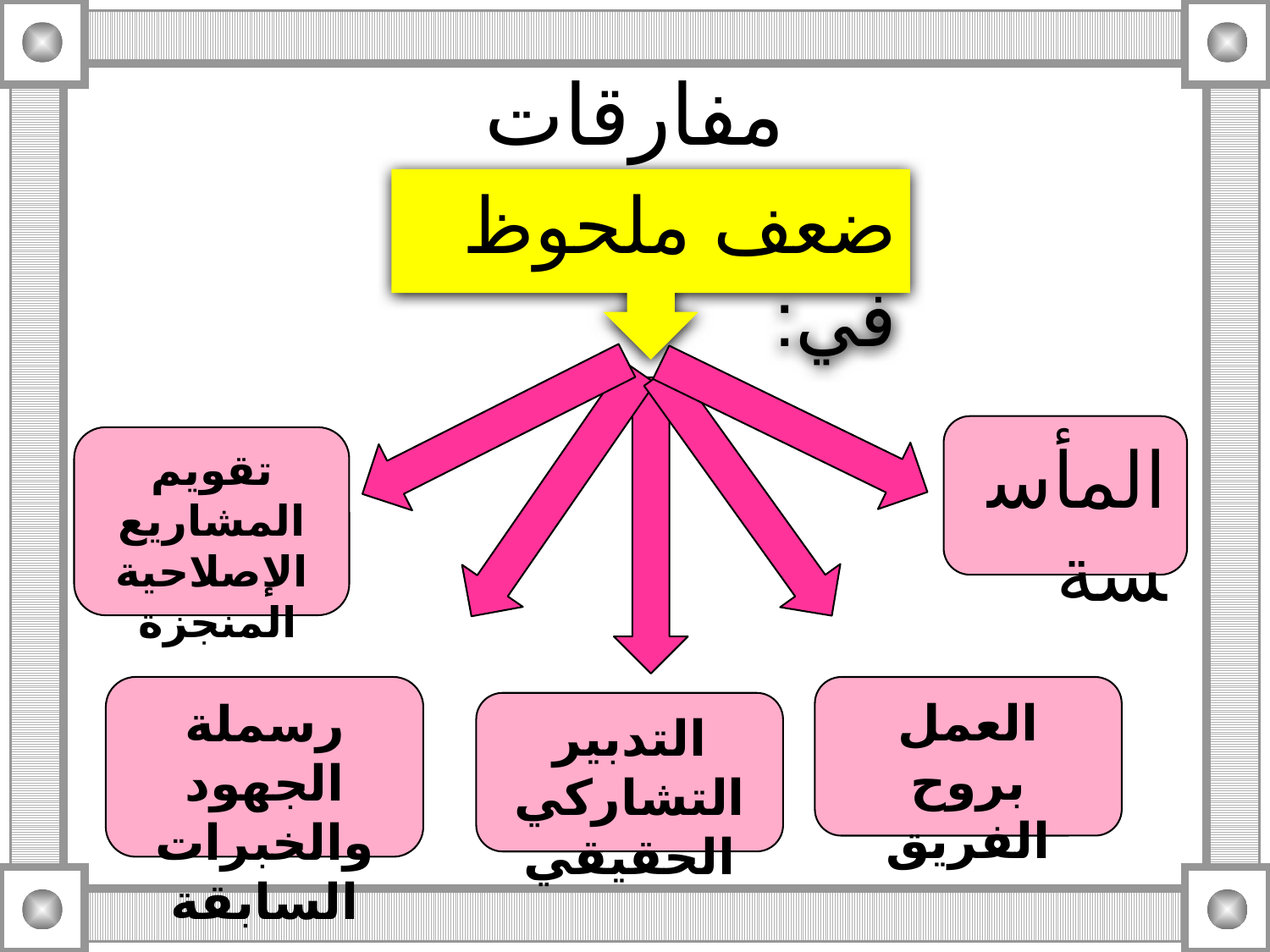

# مفارقات
ضعف ملحوظ في:

المأسسة
تقويم المشاريع الإصلاحية المنجزة

رسملة الجهود والخبرات السابقة
العمل بروح الفريق
التدبير التشاركي الحقيقي